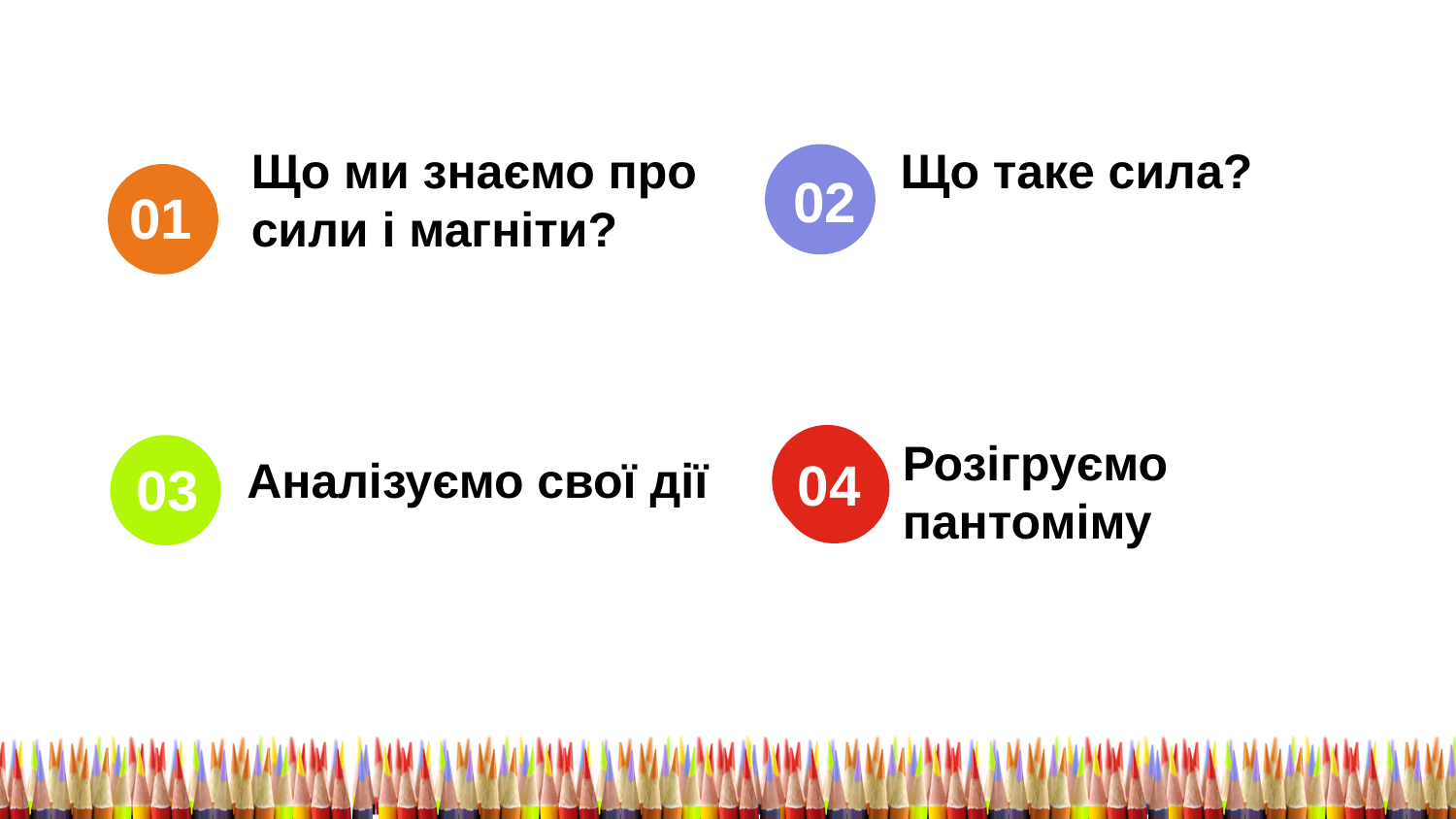

Що ми знаємо про
сили і магніти?
Що таке сила?

02
01

Розігруємо
пантоміму

Аналізуємо свої дії
04
03